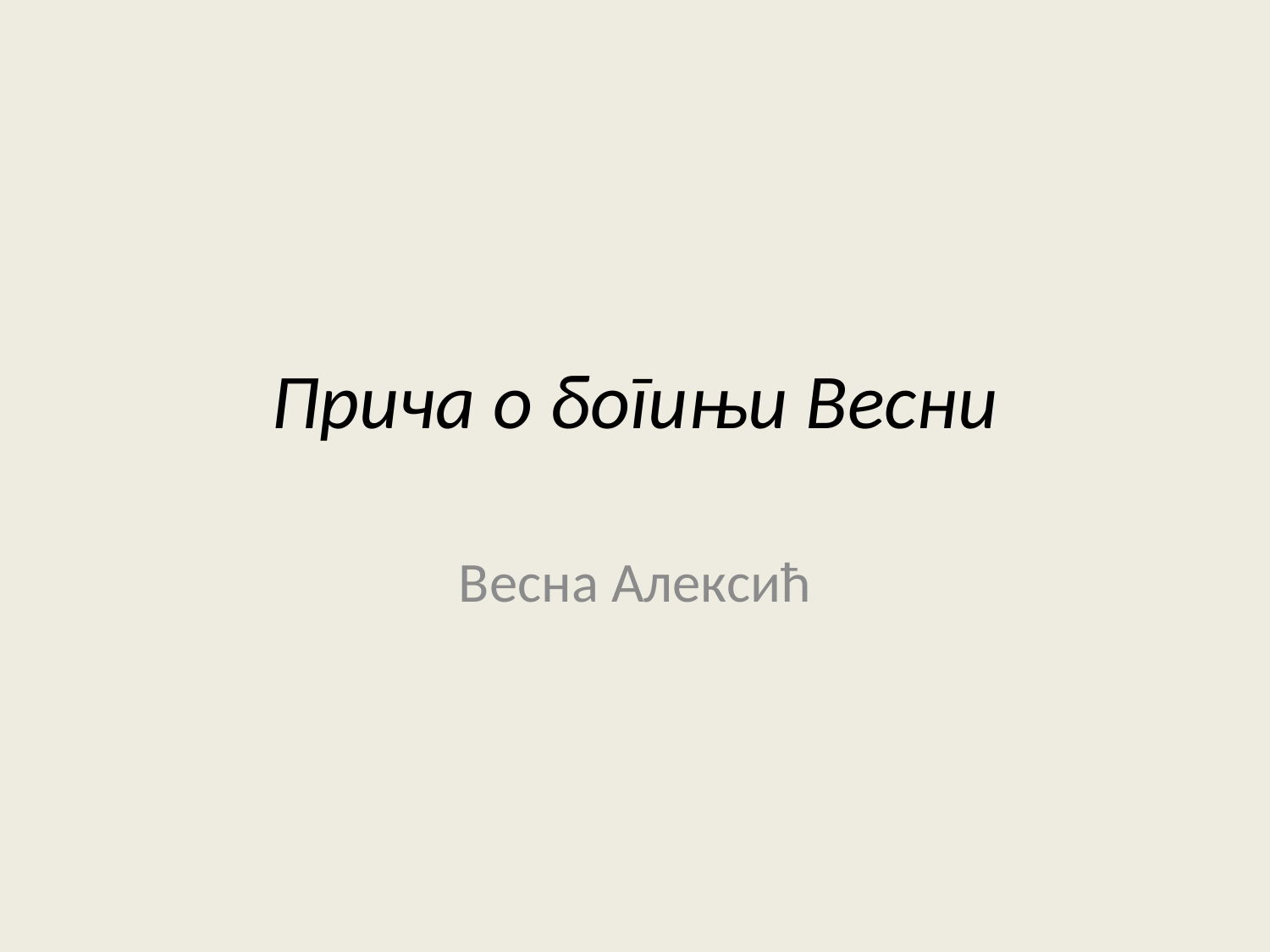

# Прича о богињи Весни
Весна Алексић